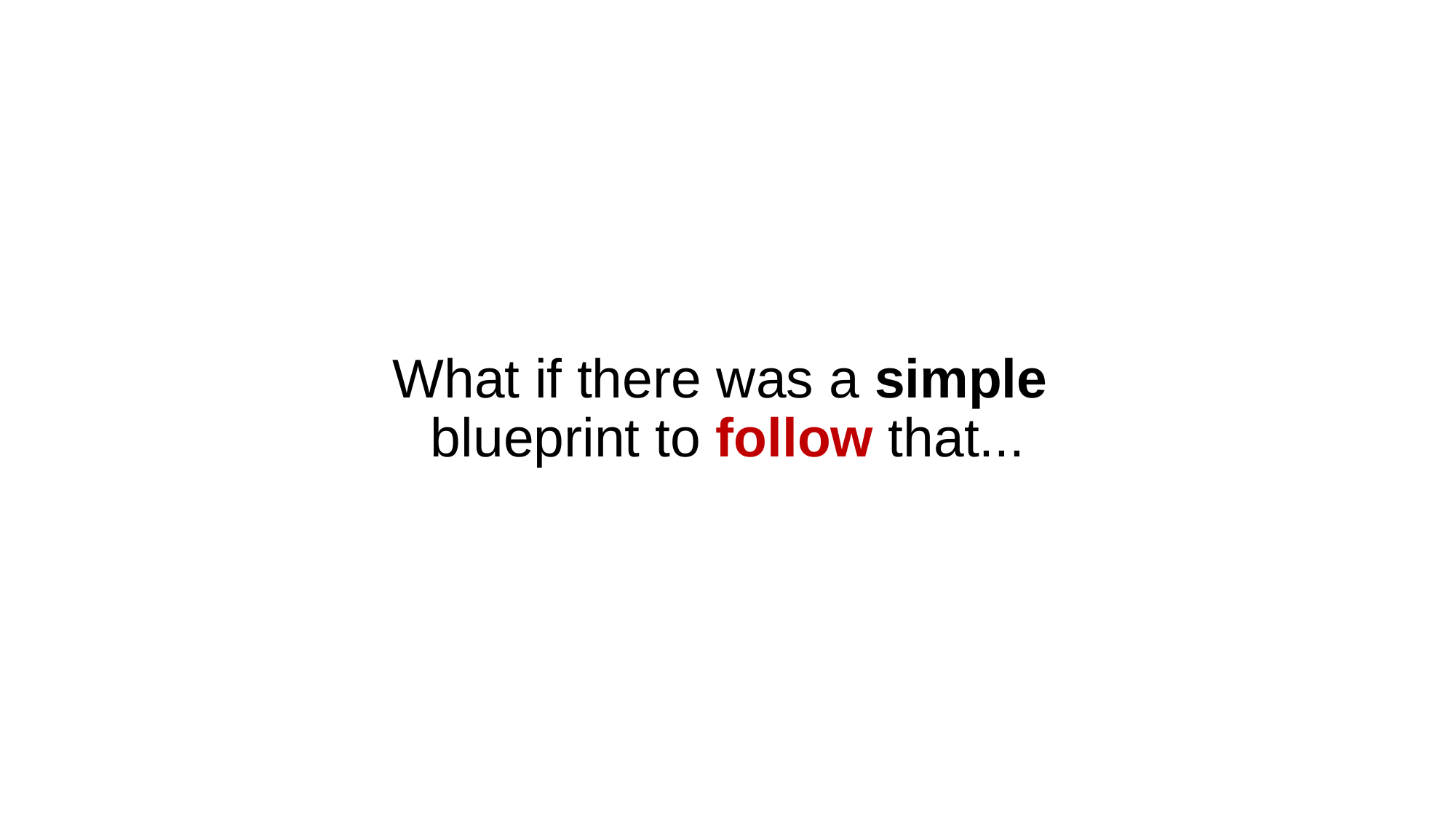

# What if there was a simple blueprint to follow that...